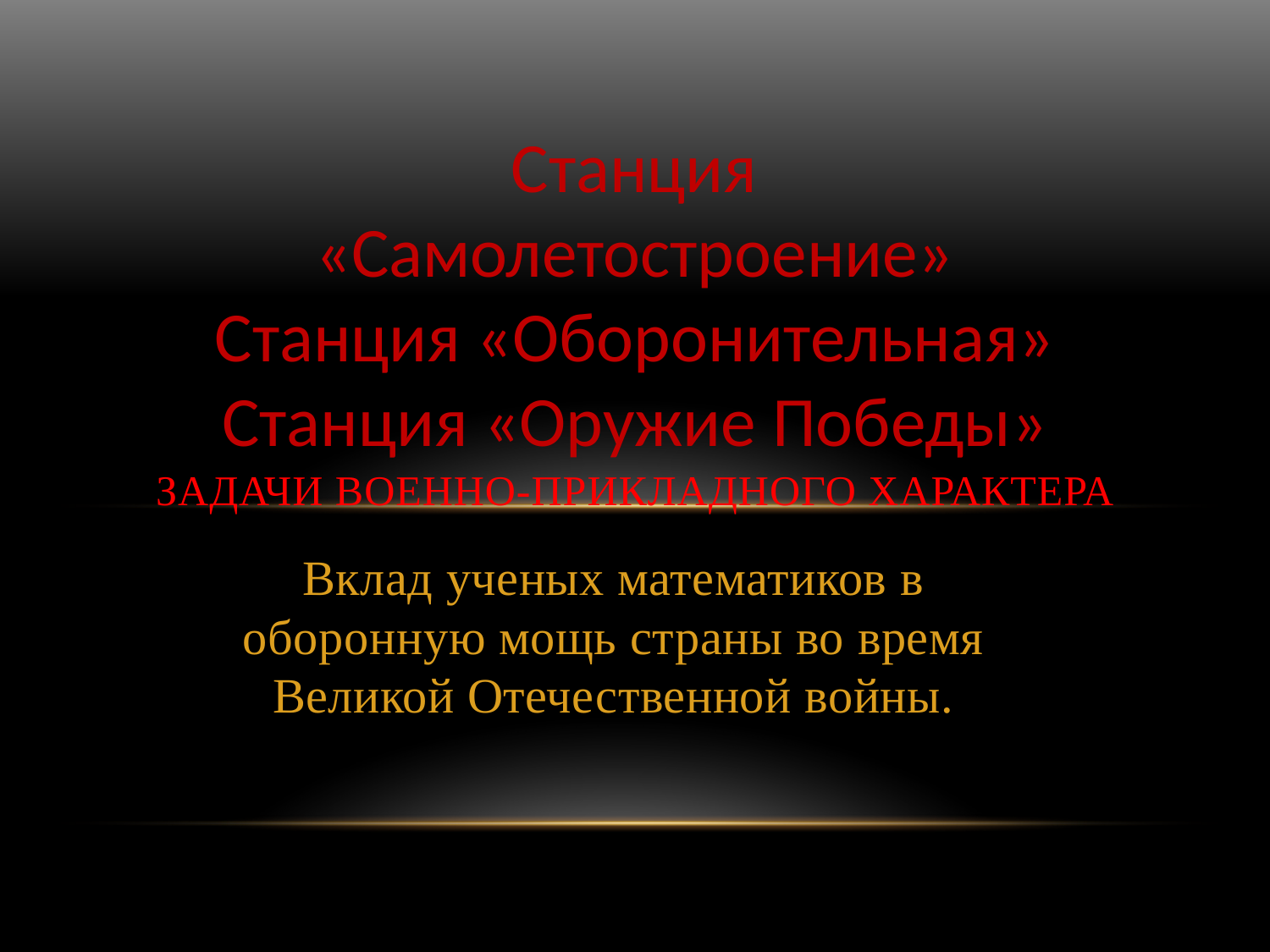

Станция  «Самолетостроение»
Станция «Оборонительная»
Станция «Оружие Победы»
# Задачи военно-прикладного характера
Вклад ученых математиков в оборонную мощь страны во время Великой Отечественной войны.